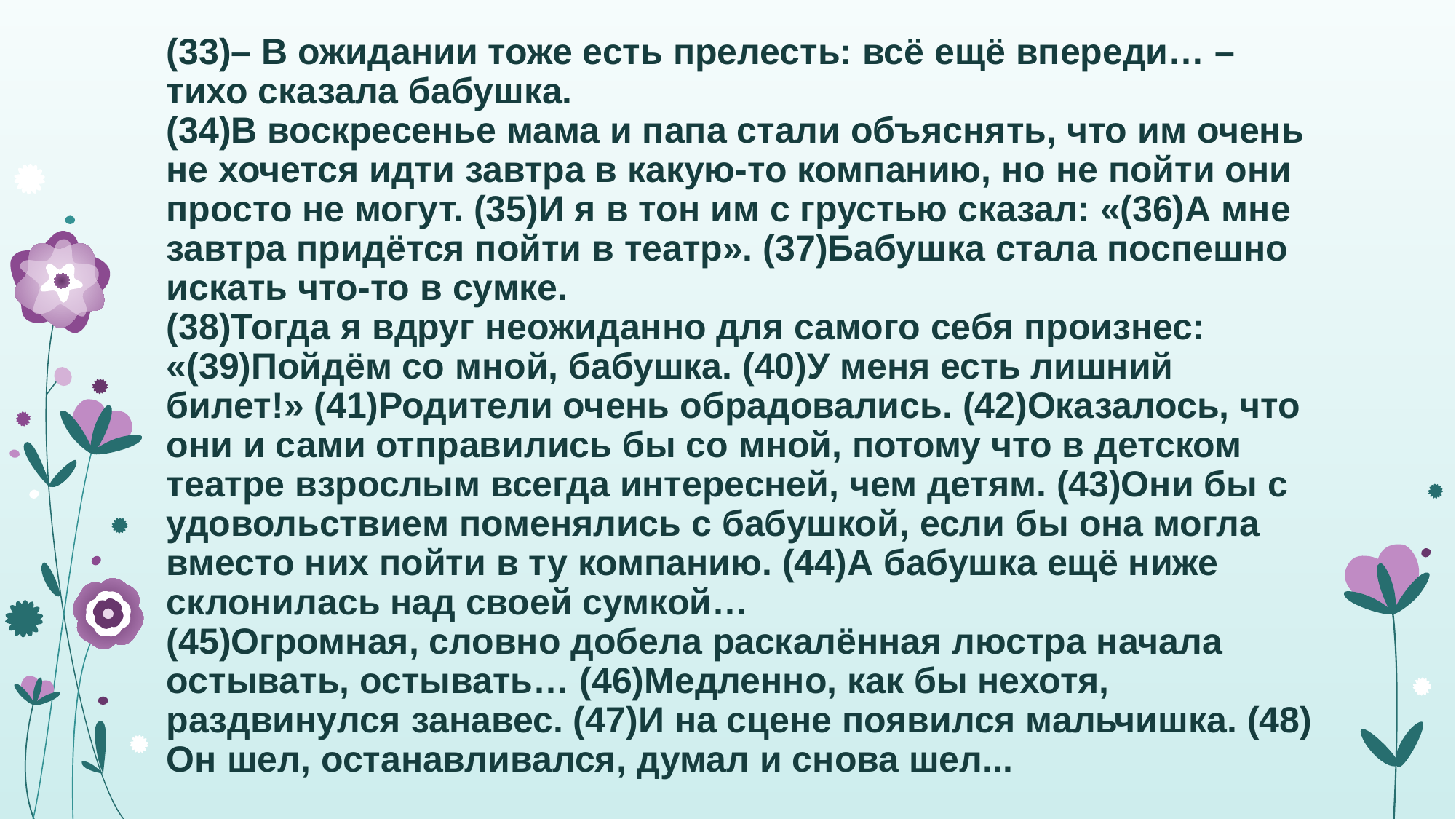

# (33)– В ожидании тоже есть прелесть: всё ещё впереди… – тихо сказала бабушка. (34)В воскресенье мама и папа стали объяснять, что им очень не хочется идти завтра в какую-то компанию, но не пойти они просто не могут. (35)И я в тон им с грустью сказал: «(36)А мне завтра придётся пойти в театр». (37)Бабушка стала поспешно искать что-то в сумке. (38)Тогда я вдруг неожиданно для самого себя произнес: «(39)Пойдём со мной, бабушка. (40)У меня есть лишний билет!» (41)Родители очень обрадовались. (42)Оказалось, что они и сами отправились бы со мной, потому что в детском театре взрослым всегда интересней, чем детям. (43)Они бы с удовольствием поменялись с бабушкой, если бы она могла вместо них пойти в ту компанию. (44)А бабушка ещё ниже склонилась над своей сумкой… (45)Огромная, словно добела раскалённая люстра начала остывать, остывать… (46)Медленно, как бы нехотя, раздвинулся занавес. (47)И на сцене появился мальчишка. (48) Он шел, останавливался, думал и снова шел...